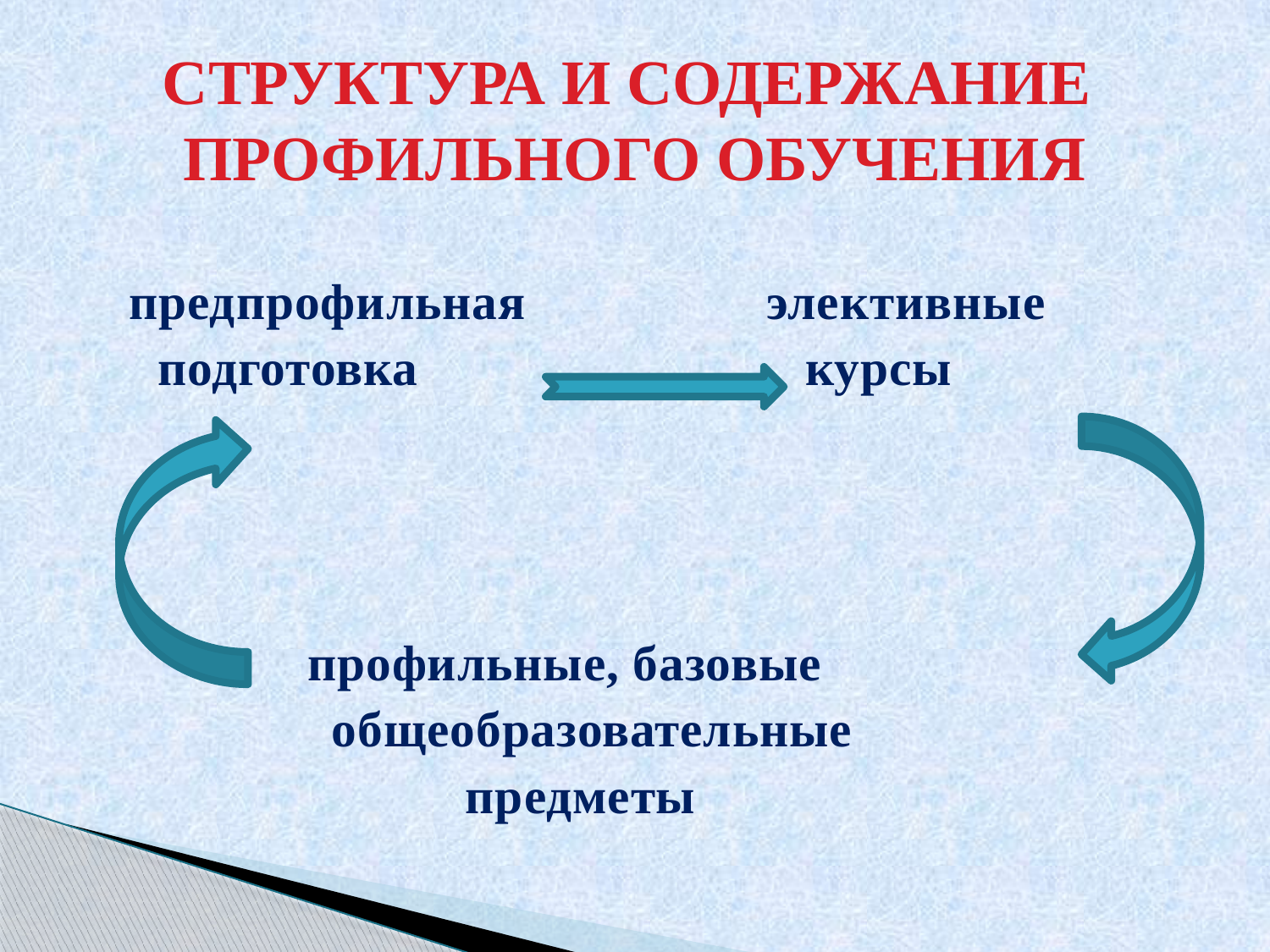

# СТРУКТУРА И СОДЕРЖАНИЕ ПРОФИЛЬНОГО ОБУЧЕНИЯ

   предпрофильная                  элективные
     подготовка                             курсы

                 профильные, базовые
                  общеобразовательные
                            предметы